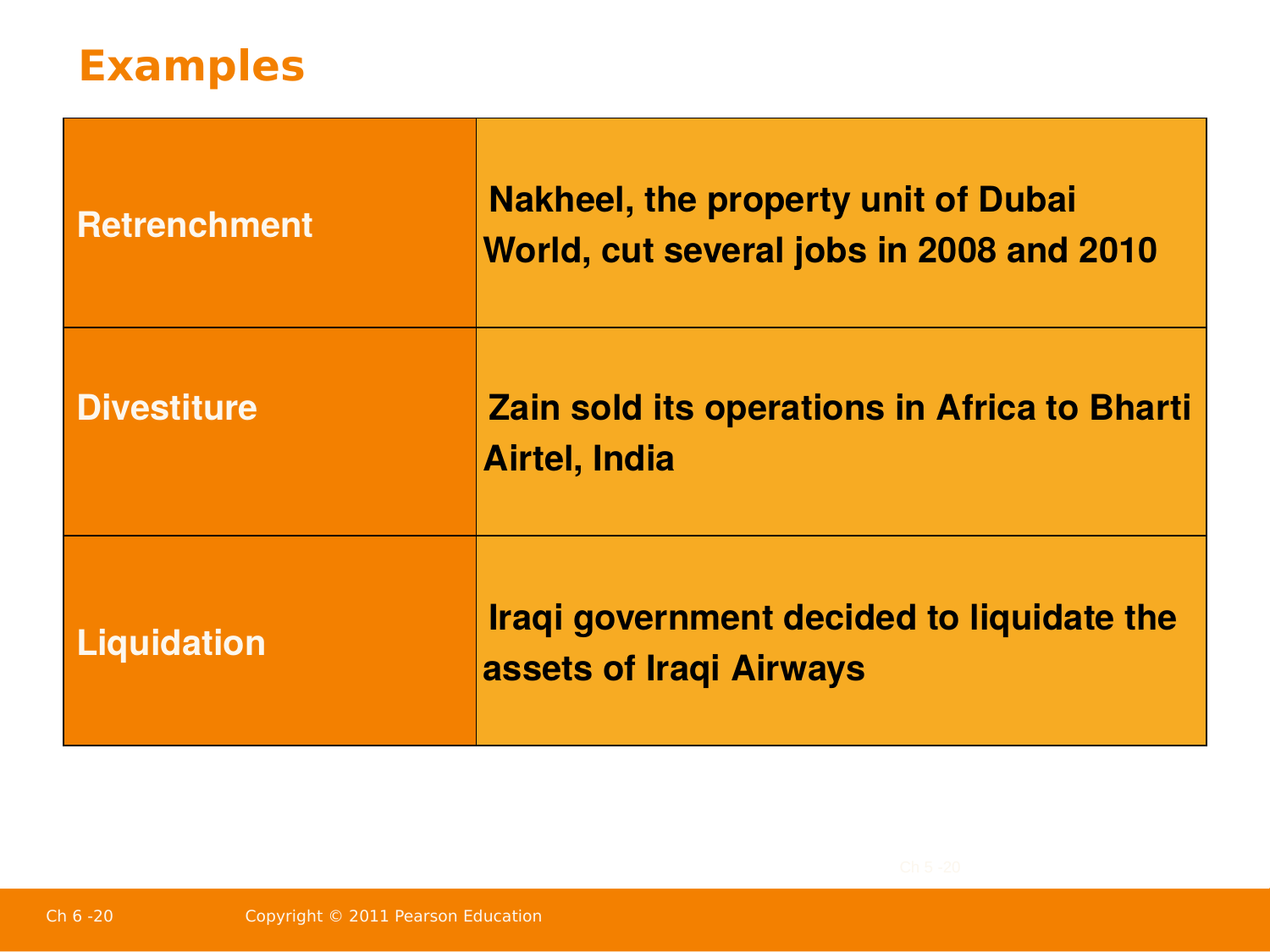

# Examples
| Retrenchment | Nakheel, the property unit of Dubai World, cut several jobs in 2008 and 2010 |
| --- | --- |
| Divestiture | Zain sold its operations in Africa to Bharti Airtel, India |
| --- | --- |
| Liquidation | Iraqi government decided to liquidate the assets of Iraqi Airways |
Ch 5 -20
Ch 6 -20
Copyright © 2011 Pearson Education